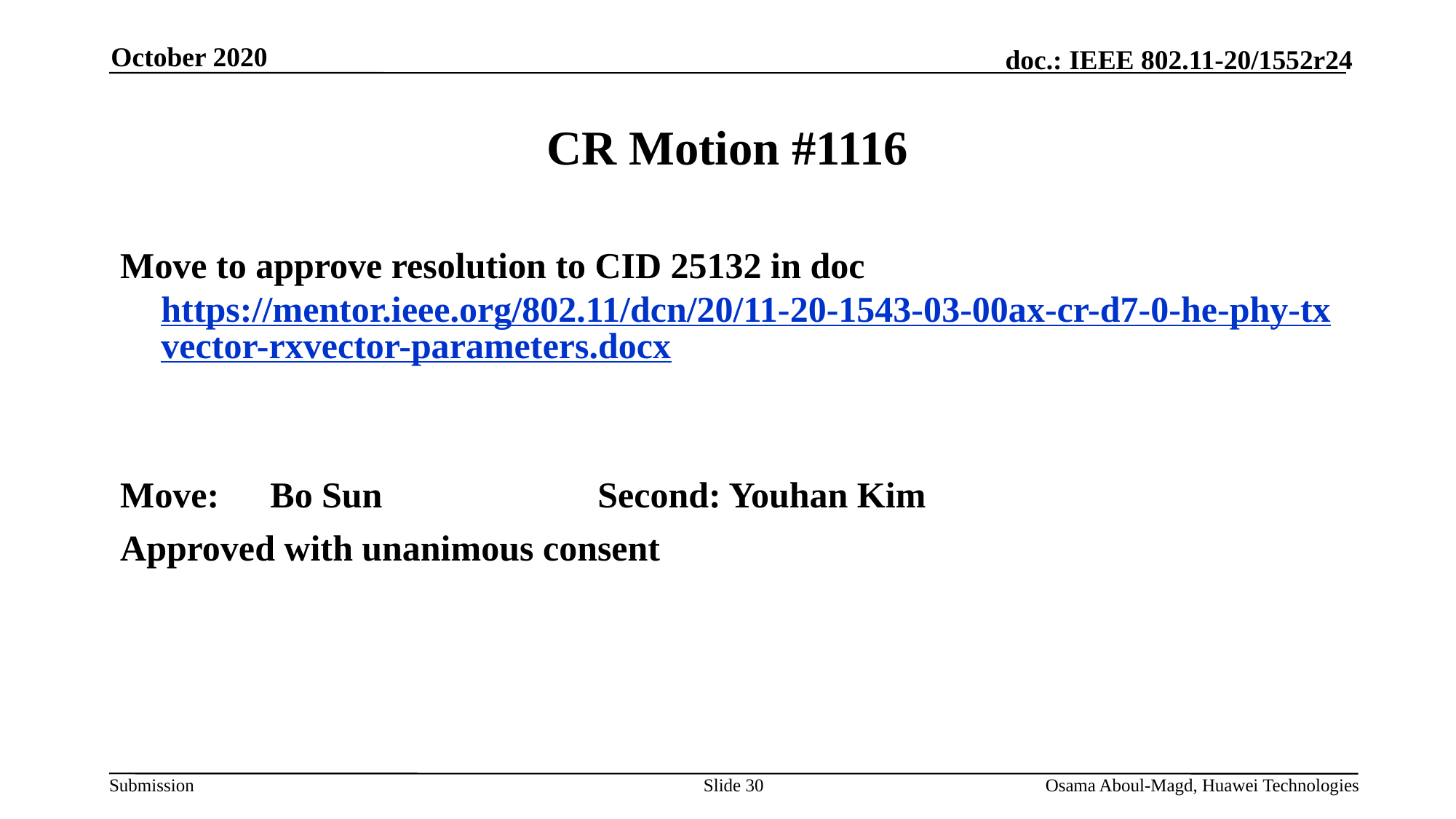

October 2020
# CR Motion #1116
Move to approve resolution to CID 25132 in doc https://mentor.ieee.org/802.11/dcn/20/11-20-1543-03-00ax-cr-d7-0-he-phy-txvector-rxvector-parameters.docx

Move:	Bo Sun		Second: Youhan Kim
Approved with unanimous consent
Slide 30
Osama Aboul-Magd, Huawei Technologies